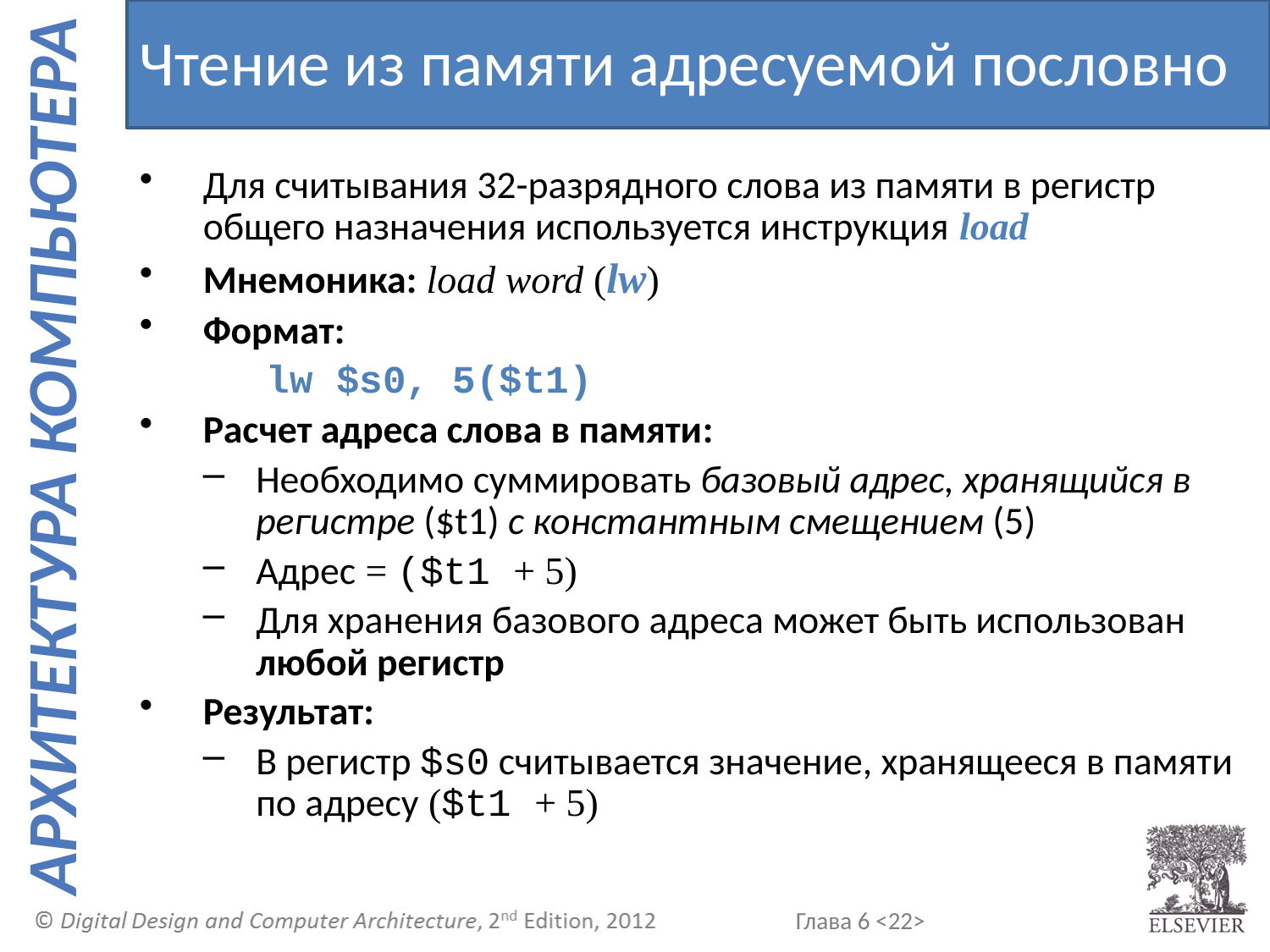

Чтение из памяти адресуемой пословно

Для считывания 32-разрядного слова из памяти в регистр общего назначения используется инструкция load
Мнемоника: load word (lw)
Формат:
	lw $s0, 5($t1)
Расчет адреса слова в памяти:
Необходимо суммировать базовый адрес, хранящийся в регистре ($t1) с константным смещением (5)
Адрес = ($t1 + 5)
Для хранения базового адреса может быть использован любой регистр
Результат:
В регистр $s0 считывается значение, хранящееся в памяти по адресу ($t1 + 5)